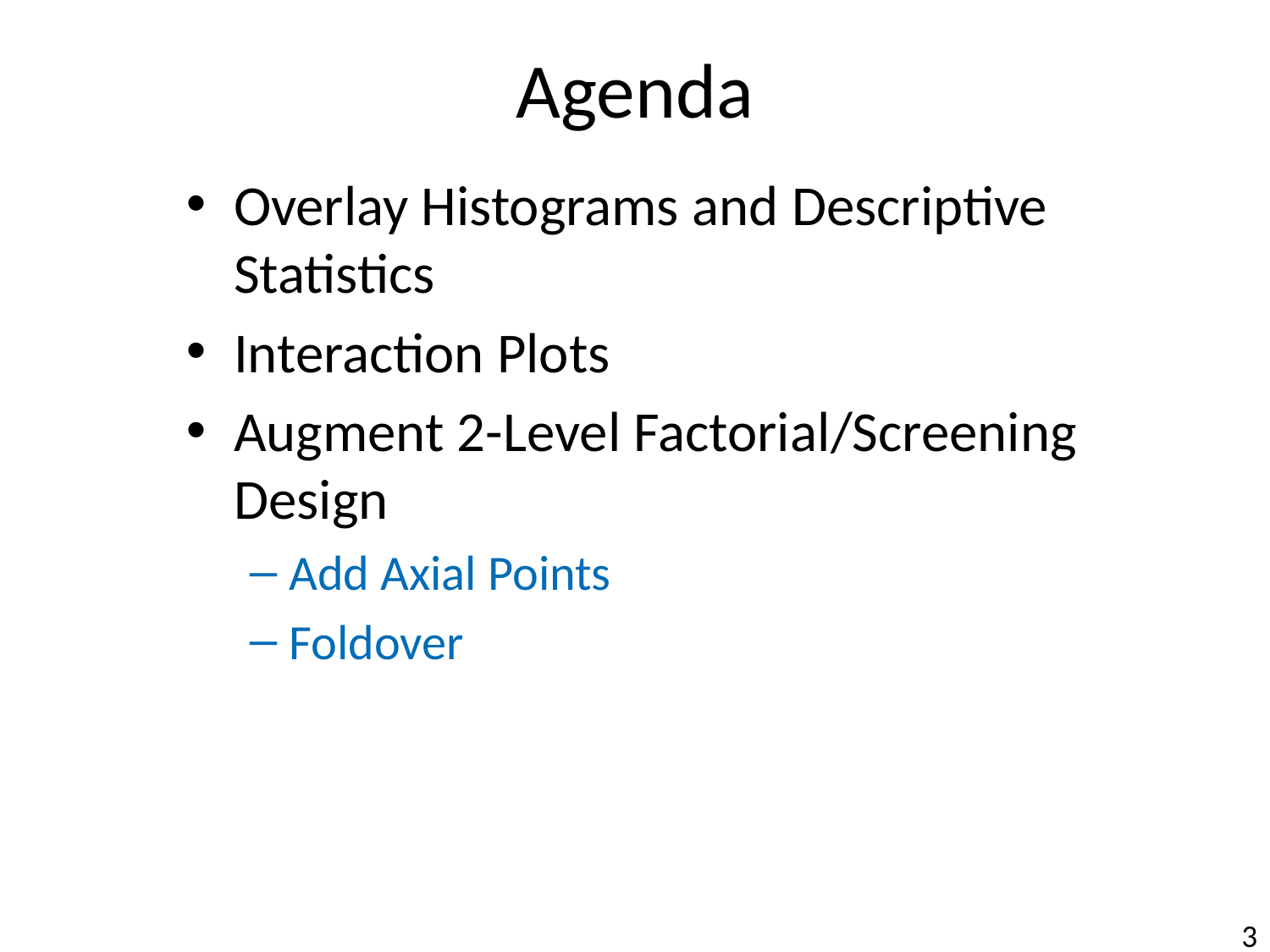

# Agenda
Overlay Histograms and Descriptive Statistics
Interaction Plots
Augment 2-Level Factorial/Screening Design
Add Axial Points
Foldover